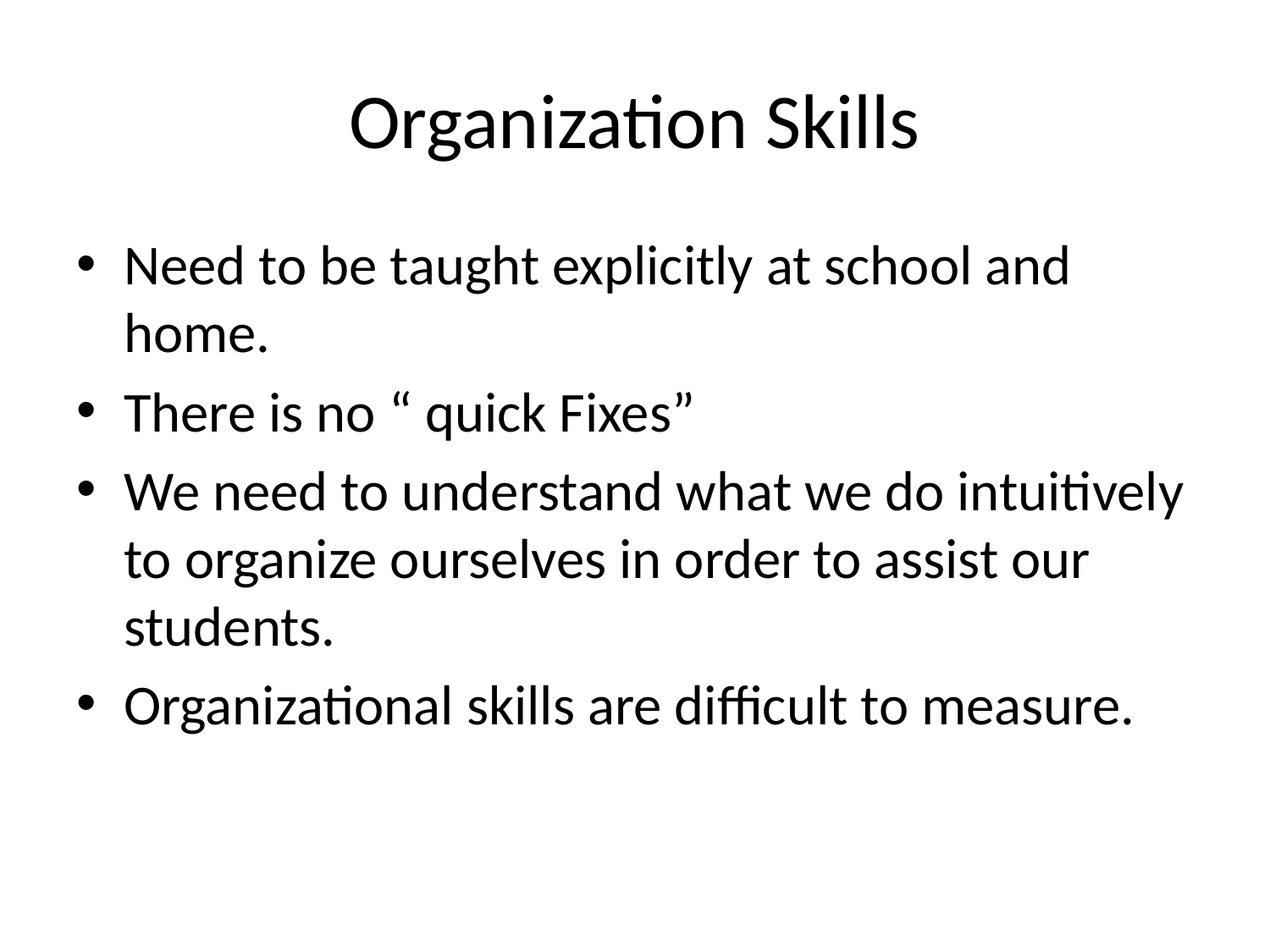

# Organization Skills
Need to be taught explicitly at school and home.
There is no “ quick Fixes”
We need to understand what we do intuitively to organize ourselves in order to assist our students.
Organizational skills are difficult to measure.